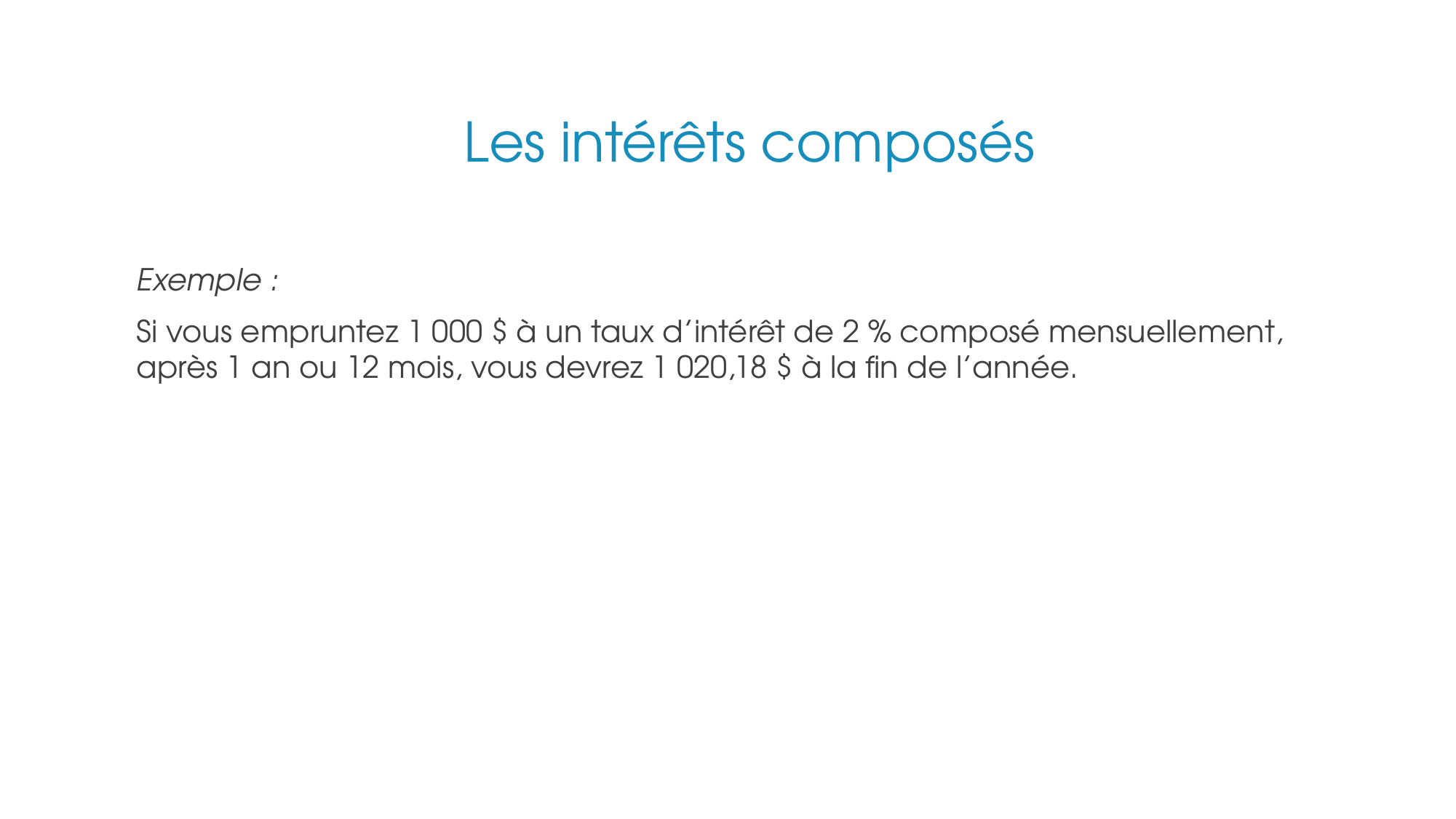

# Les intérêts composés
Exemple :
Si vous empruntez 1 000 $ à un taux d’intérêt de 2 % composé mensuellement, après 1 an ou 12 mois, vous devrez 1 020,18 $ à la fin de l’année.